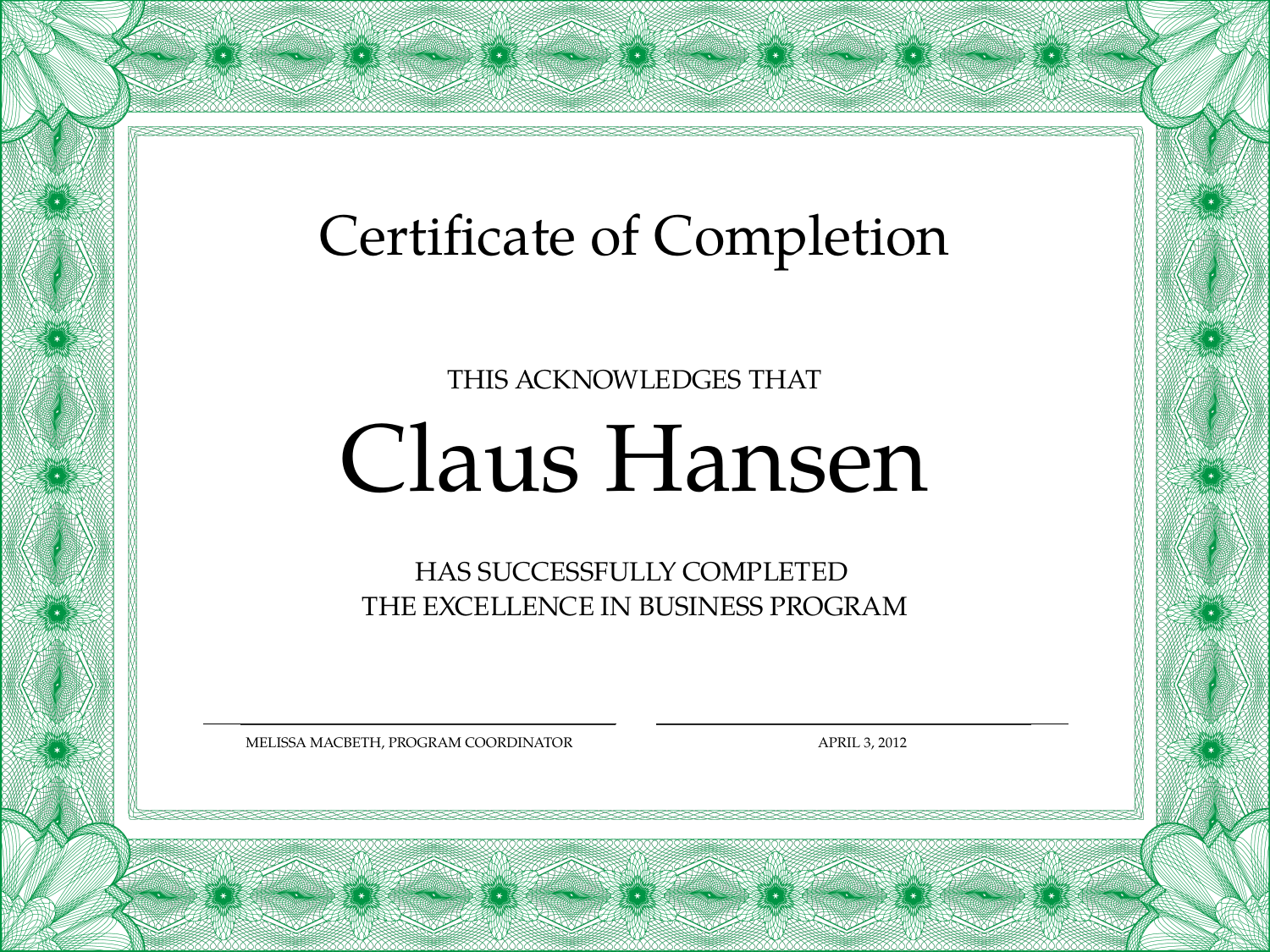

Certificate of Completion
This Acknowledges That
Claus Hansen
has successfully completed
the Excellence in Business Program
Melissa MacBeth, Program Coordinator
April 3, 2012